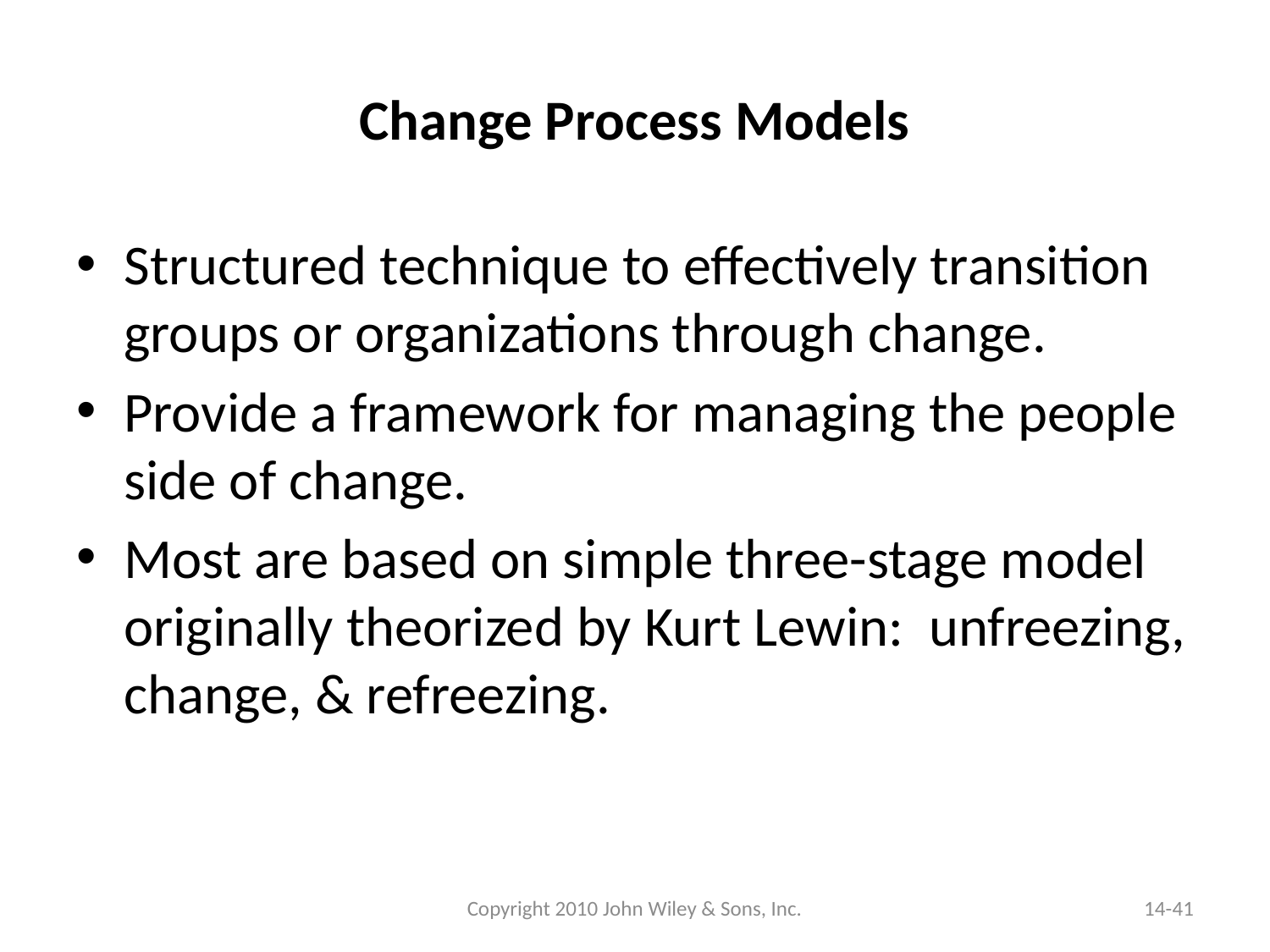

# Change Process Models
Structured technique to effectively transition groups or organizations through change.
Provide a framework for managing the people side of change.
Most are based on simple three-stage model originally theorized by Kurt Lewin:  unfreezing, change, & refreezing.
Copyright 2010 John Wiley & Sons, Inc.
14-41